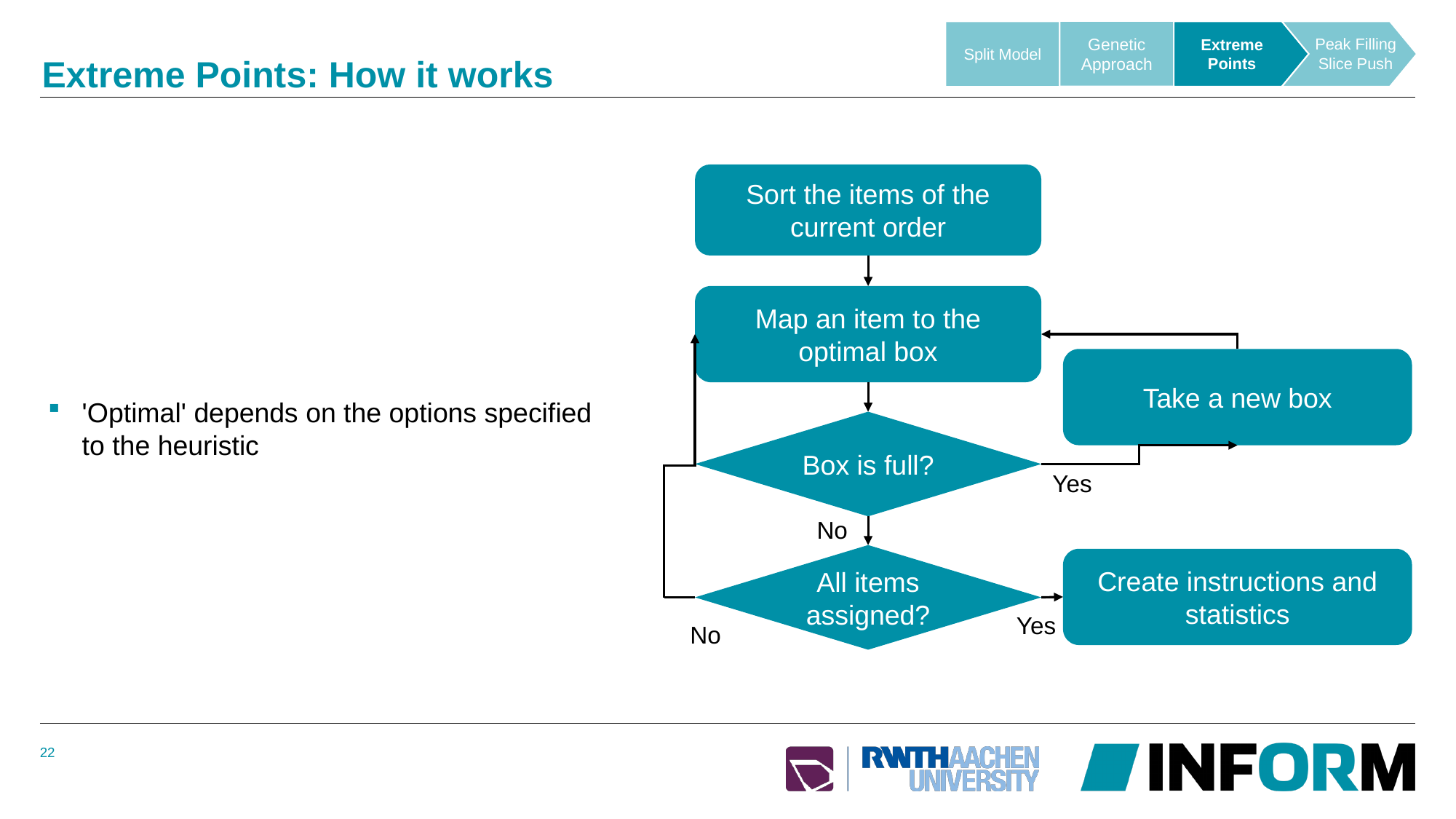

Genetic Approach
Split Model
Peak Filling Slice Push
Extreme Points
# Extreme Points: How it works
'Optimal' depends on the options specified to the heuristic
Sort the items of the current order
Map an item to the optimal box
Take a new box
Box is full?
Yes
No

All items assigned?
Create instructions and statistics
Yes
No